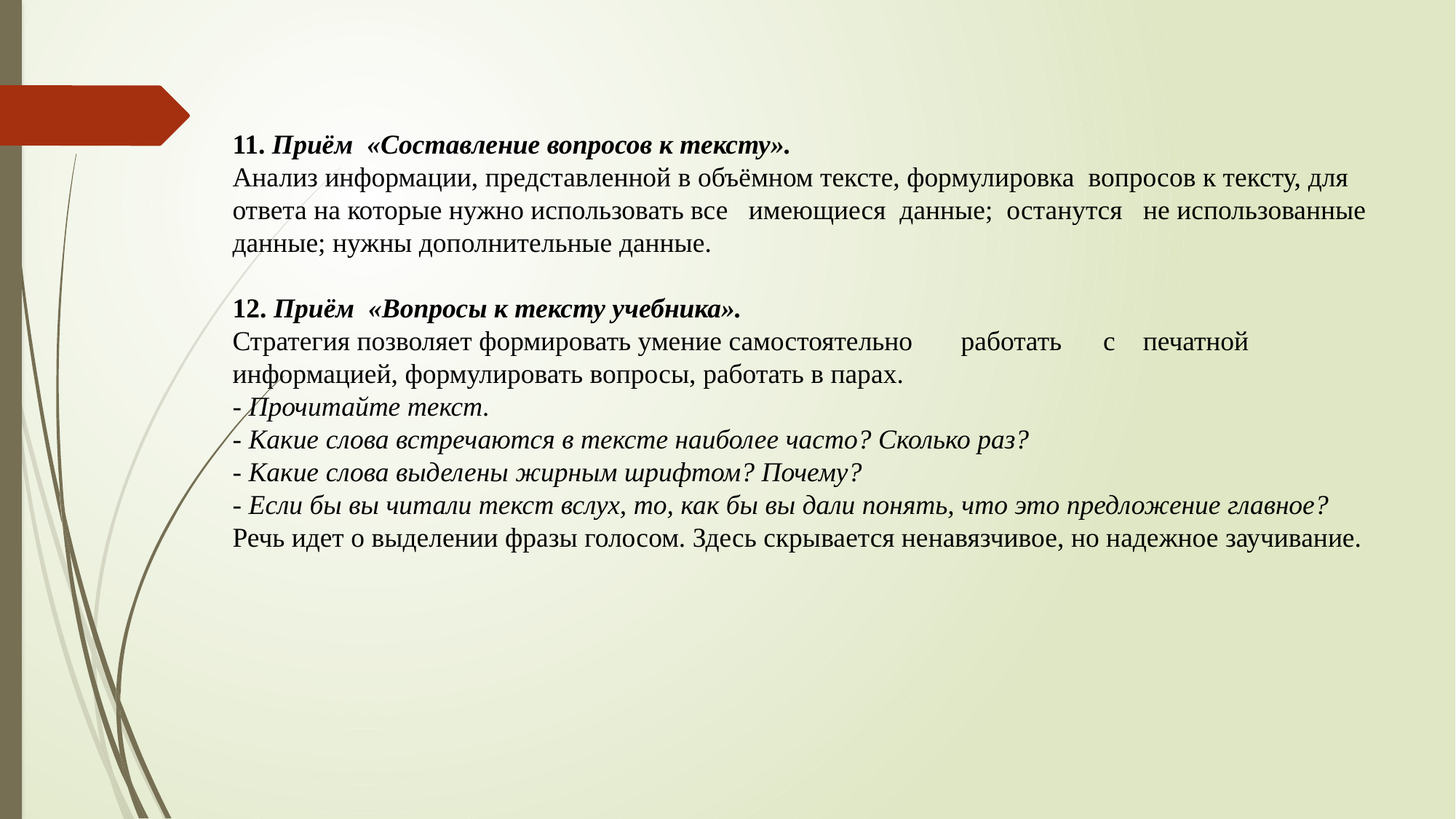

11. Приём  «Составление вопросов к тексту».
Анализ информации, представленной в объёмном тексте, формулировка  вопросов к тексту, для ответа на которые нужно использовать все   имеющиеся  данные;  останутся   не использованные данные; нужны дополнительные данные.

12. Приём  «Вопросы к тексту учебника».
Стратегия позволяет формировать умение самостоятельно       работать      с    печатной   информацией, формулировать вопросы, работать в парах.
- Прочитайте текст.
- Какие слова встречаются в тексте наиболее часто? Сколько раз?
- Какие слова выделены жирным шрифтом? Почему?
- Если бы вы читали текст вслух, то, как бы вы дали понять, что это предложение главное?
Речь идет о выделении фразы голосом. Здесь скрывается ненавязчивое, но надежное заучивание.